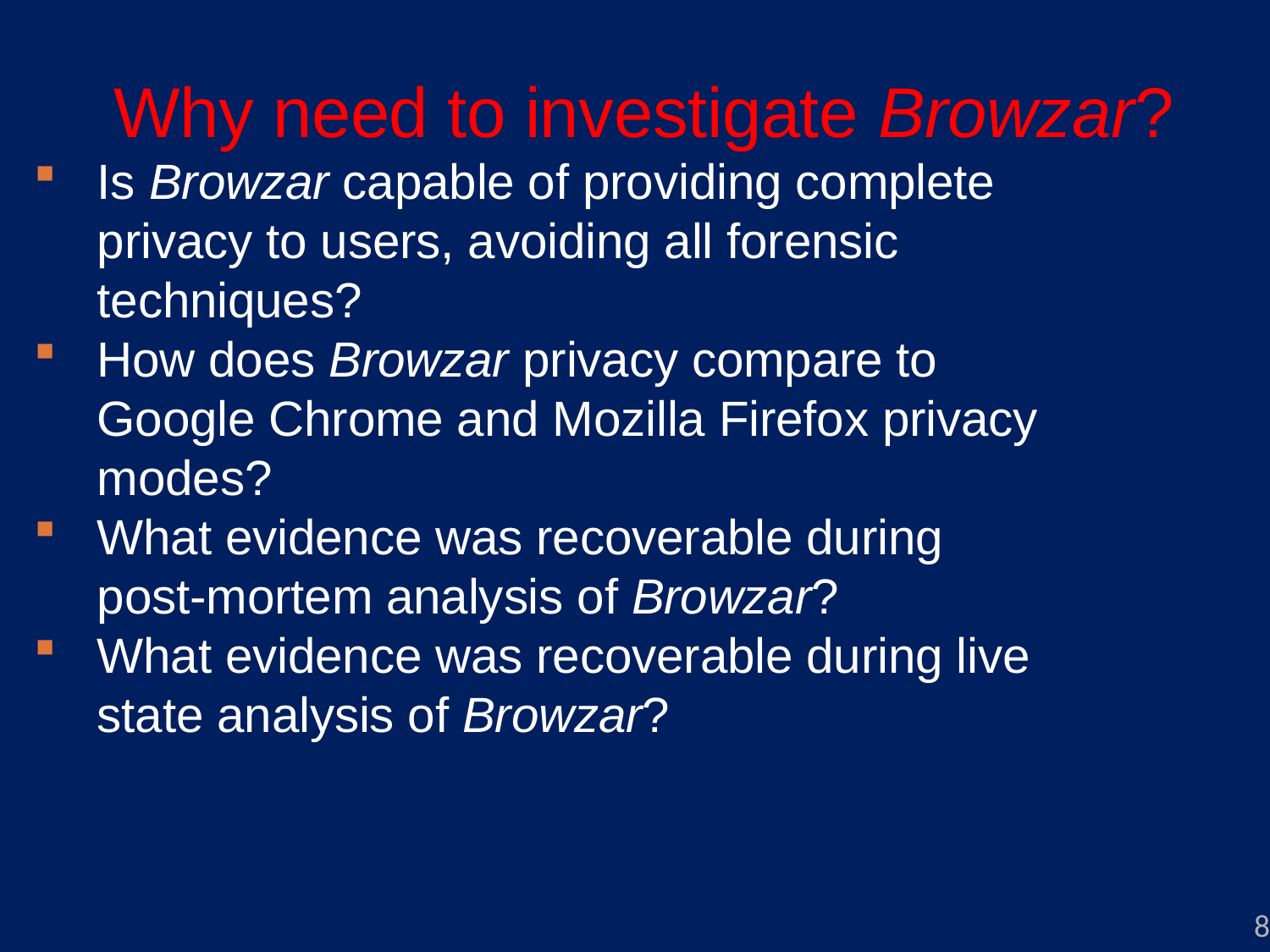

# Why need to investigate Browzar?
Is Browzar capable of providing complete privacy to users, avoiding all forensic techniques?
How does Browzar privacy compare to Google Chrome and Mozilla Firefox privacy modes?
What evidence was recoverable during post-mortem analysis of Browzar?
What evidence was recoverable during live state analysis of Browzar?
8